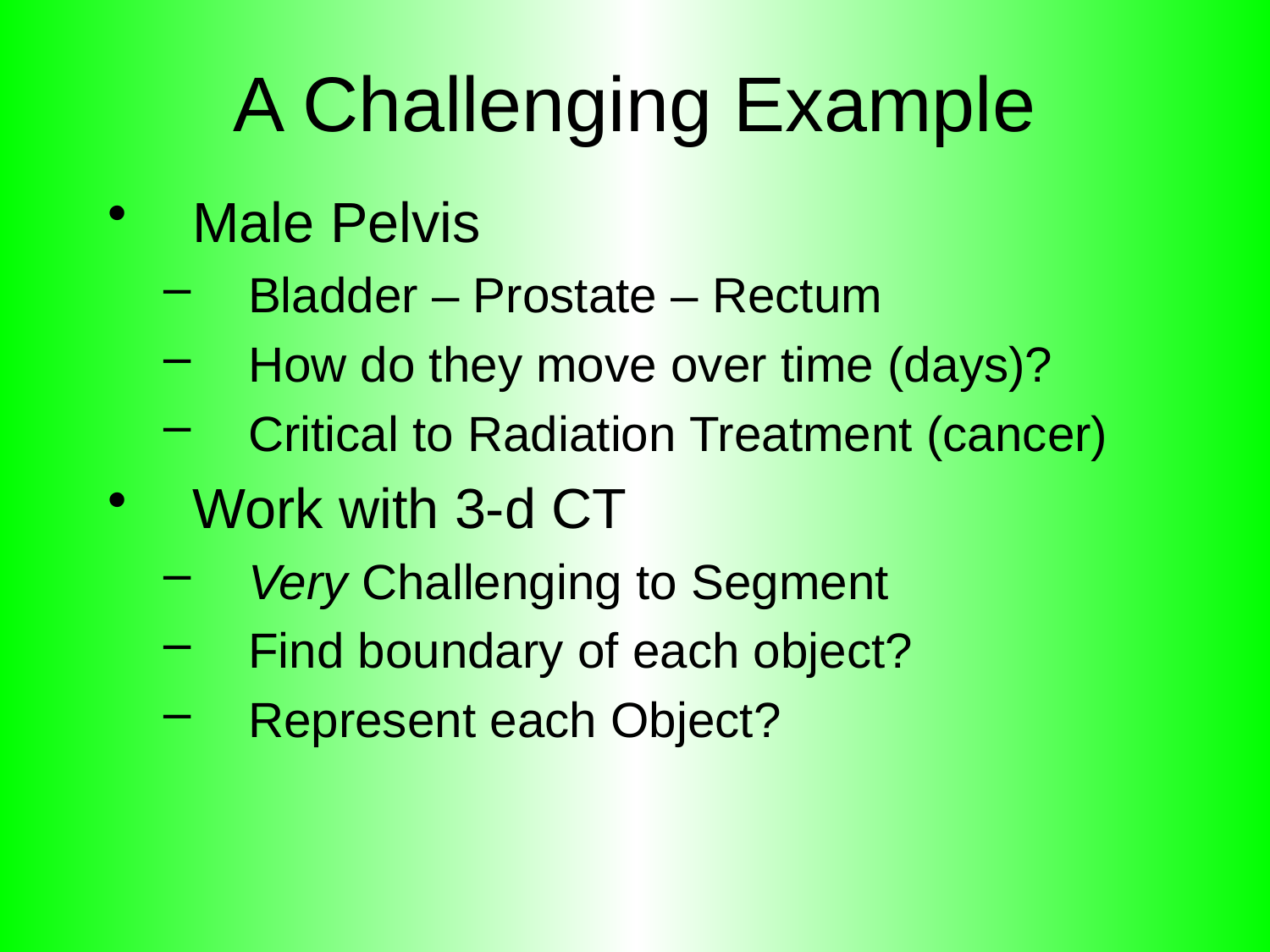

# A Challenging Example
Male Pelvis
Bladder – Prostate – Rectum
How do they move over time (days)?
Critical to Radiation Treatment (cancer)
Work with 3-d CT
Very Challenging to Segment
Find boundary of each object?
Represent each Object?